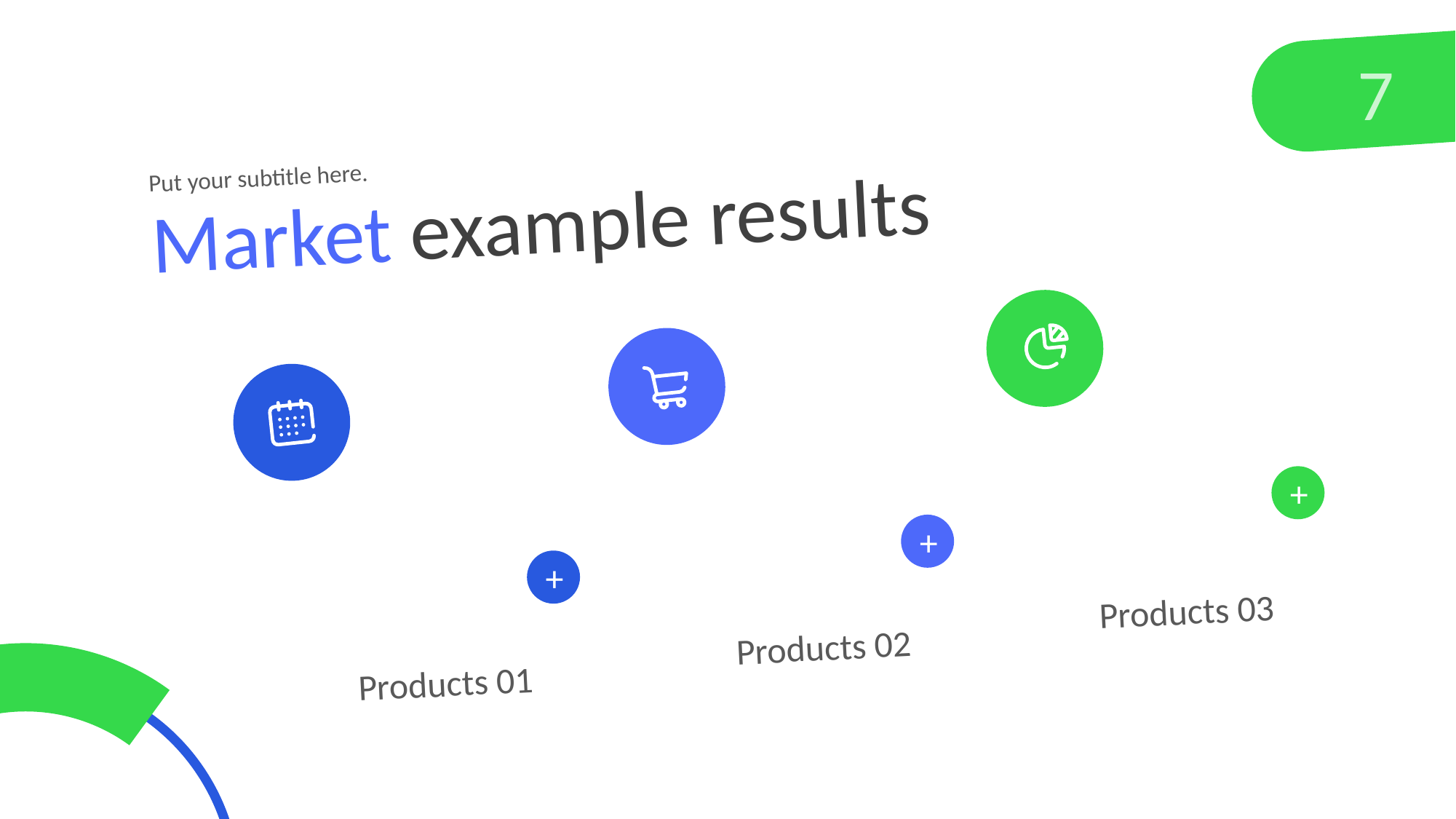

7
Put your subtitle here.
Market example results

+
+
+
Products 03
Products 02

Products 01